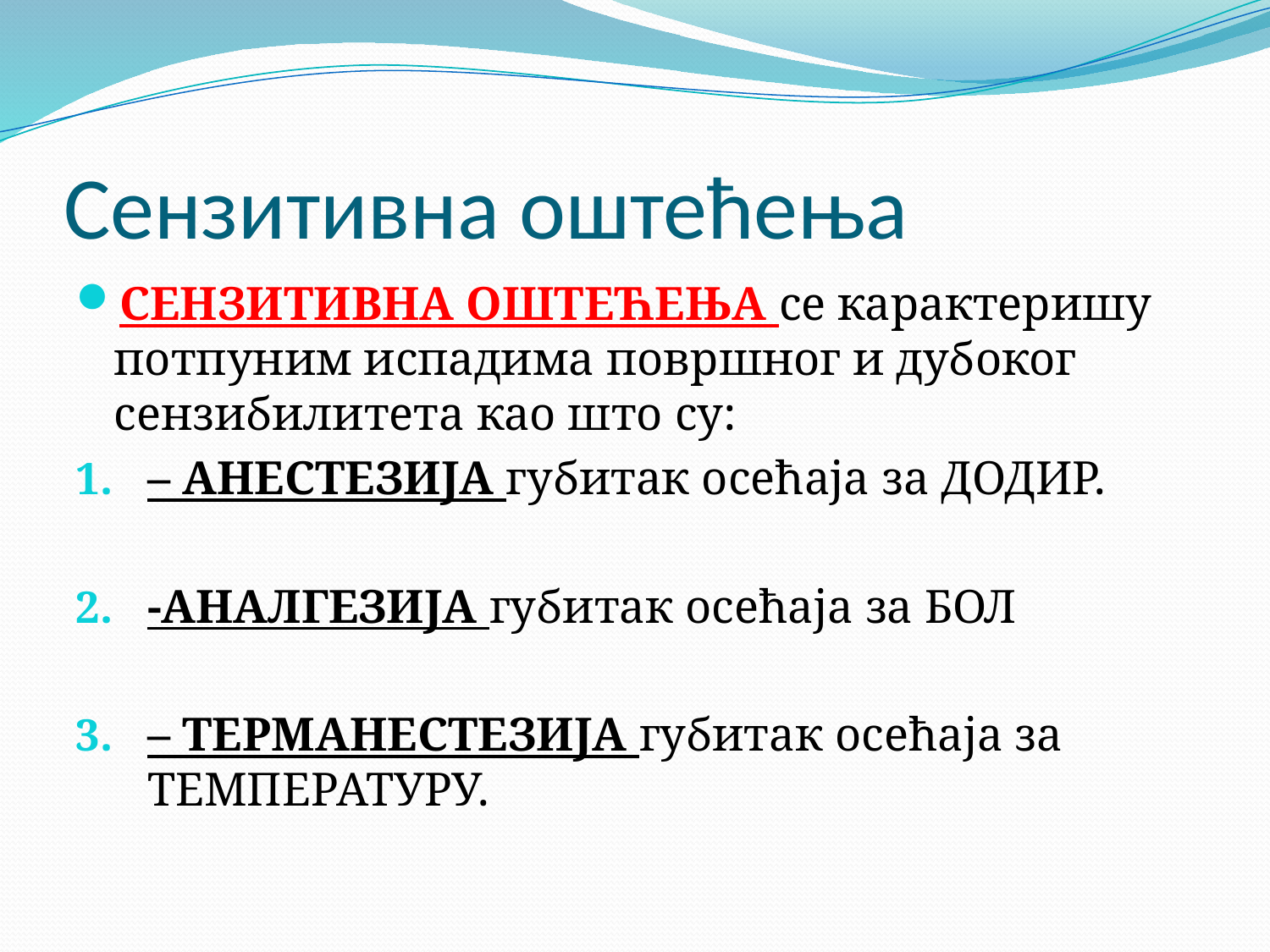

# Сензитивна оштећења
СЕНЗИТИВНА ОШТЕЋЕЊА се карактеришу потпуним испадима површног и дубоког сензибилитета као што су:
– АНЕСТЕЗИЈА губитак осећаја за ДОДИР.

-АНАЛГЕЗИЈА губитак осећаја за БОЛ

– ТЕРМАНЕСТЕЗИЈА губитак осећаја за ТЕМПЕРАТУРУ.